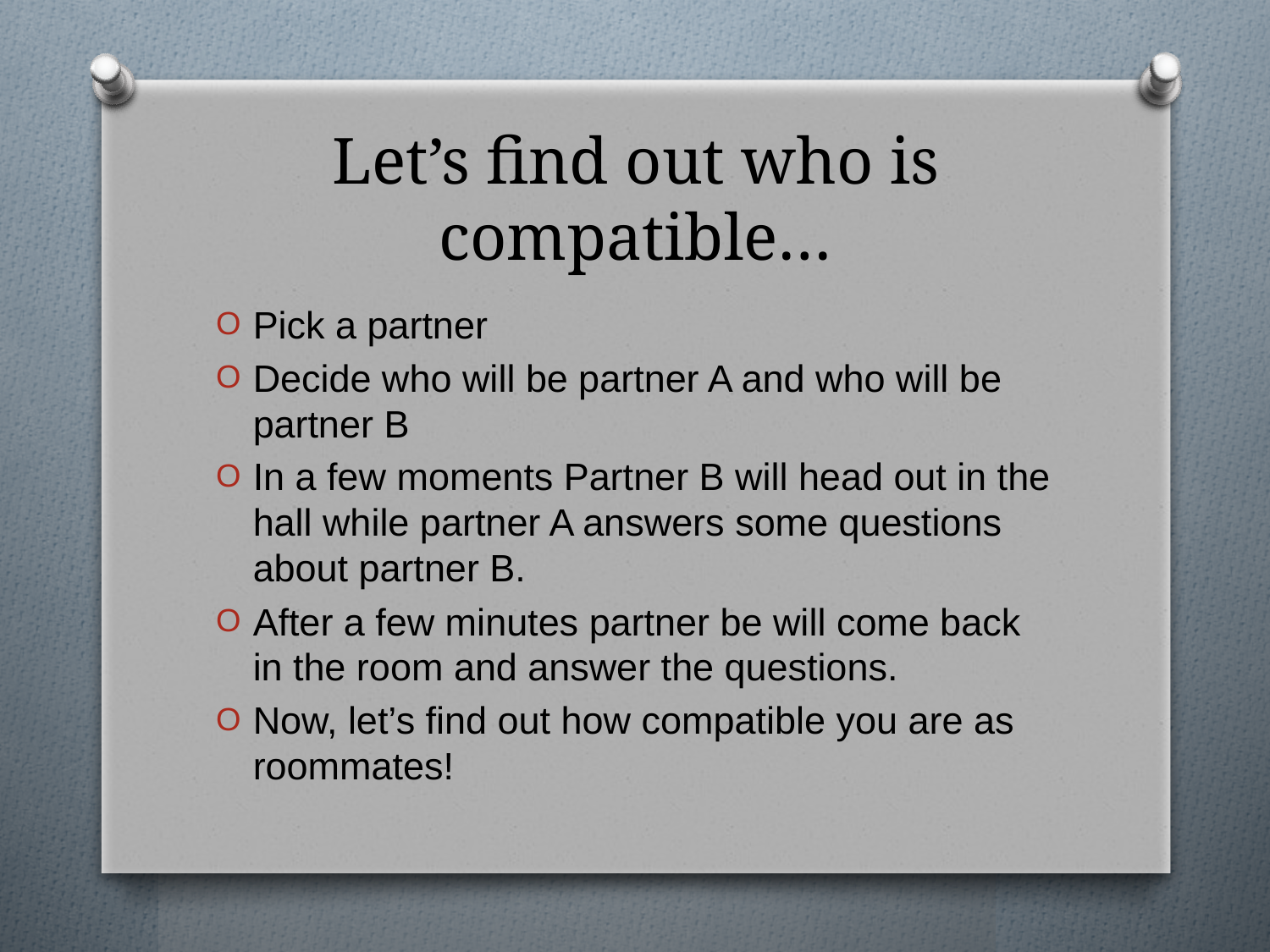

# Let’s find out who is compatible…
Pick a partner
Decide who will be partner A and who will be partner B
In a few moments Partner B will head out in the hall while partner A answers some questions about partner B.
After a few minutes partner be will come back in the room and answer the questions.
Now, let’s find out how compatible you are as roommates!